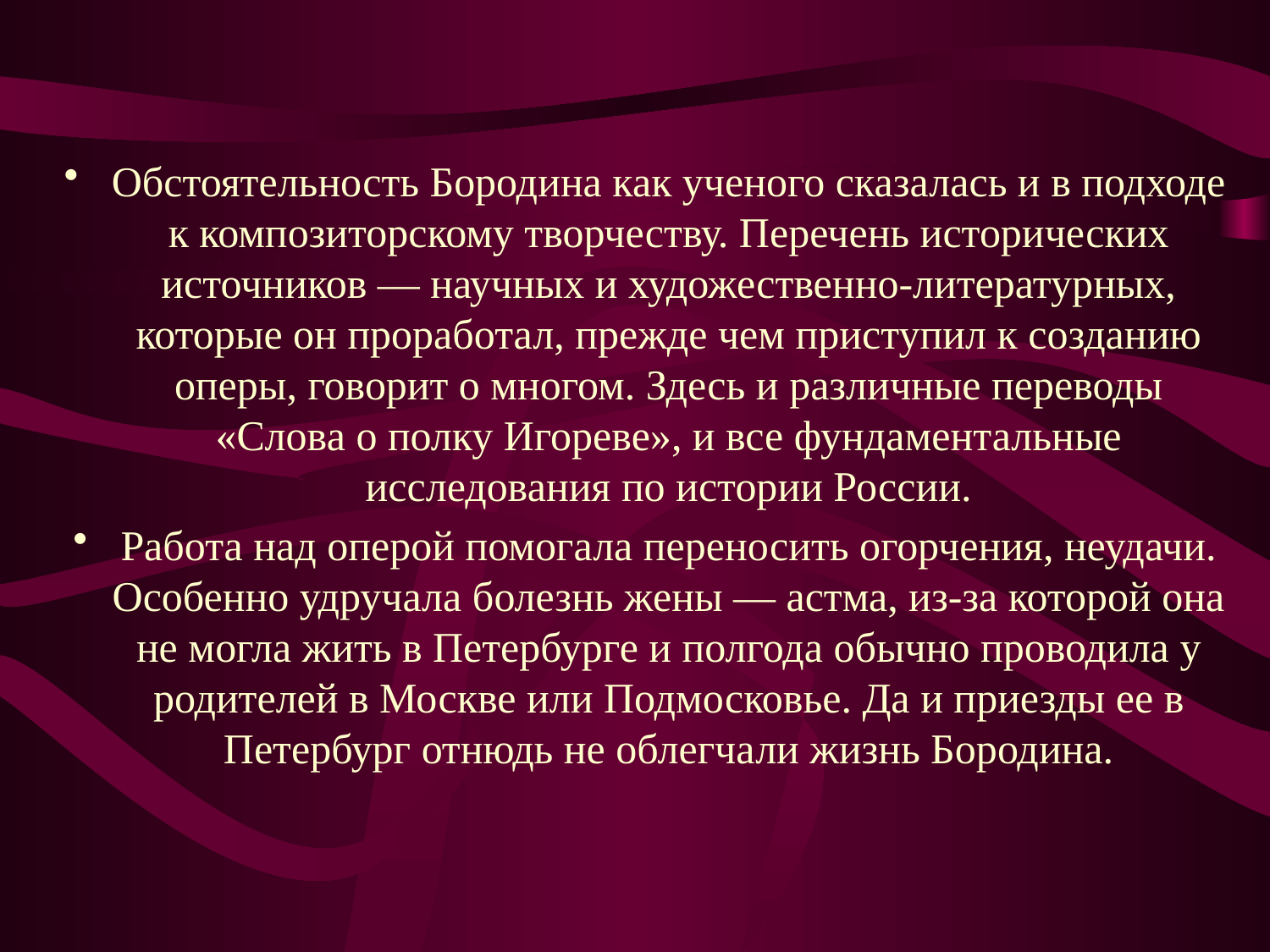

Обстоятельность Бородина как ученого сказалась и в подходе к композиторскому творчеству. Перечень исторических источников — научных и художественно-литературных, которые он проработал, прежде чем приступил к созданию оперы, говорит о многом. Здесь и различные переводы «Слова о полку Игореве», и все фундаментальные исследования по истории России.
Работа над оперой помогала переносить огорчения, неудачи. Особенно удручала болезнь жены — астма, из-за которой она не могла жить в Петербурге и полгода обычно проводила у родителей в Москве или Подмосковье. Да и приезды ее в Петербург отнюдь не облегчали жизнь Бородина.